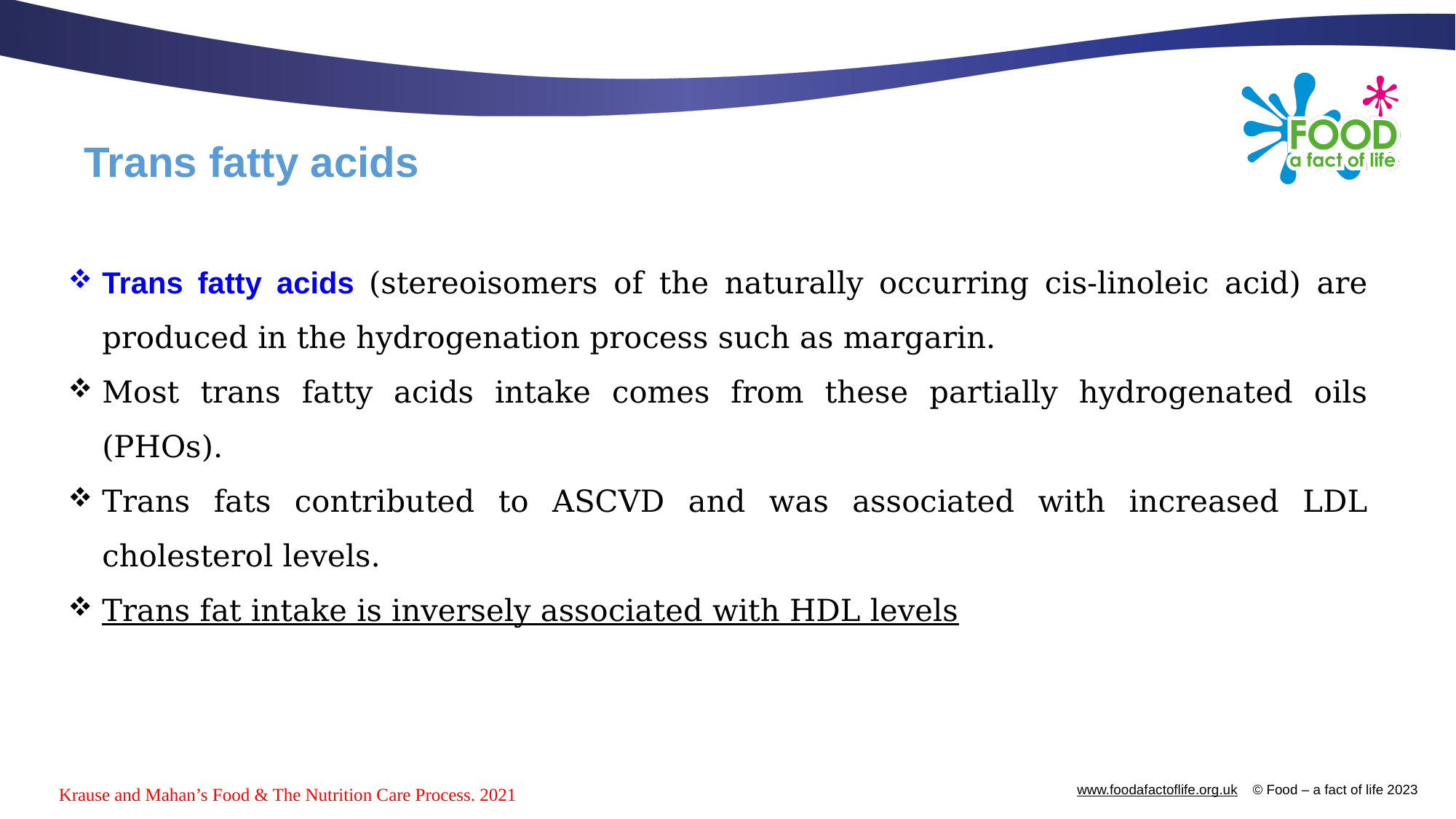

# Trans fatty acids
Trans fatty acids (stereoisomers of the naturally occurring cis-linoleic acid) are produced in the hydrogenation process such as margarin.
Most trans fatty acids intake comes from these partially hydrogenated oils (PHOs).
Trans fats contributed to ASCVD and was associated with increased LDL cholesterol levels.
Trans fat intake is inversely associated with HDL levels
Krause and Mahan’s Food & The Nutrition Care Process. 2021